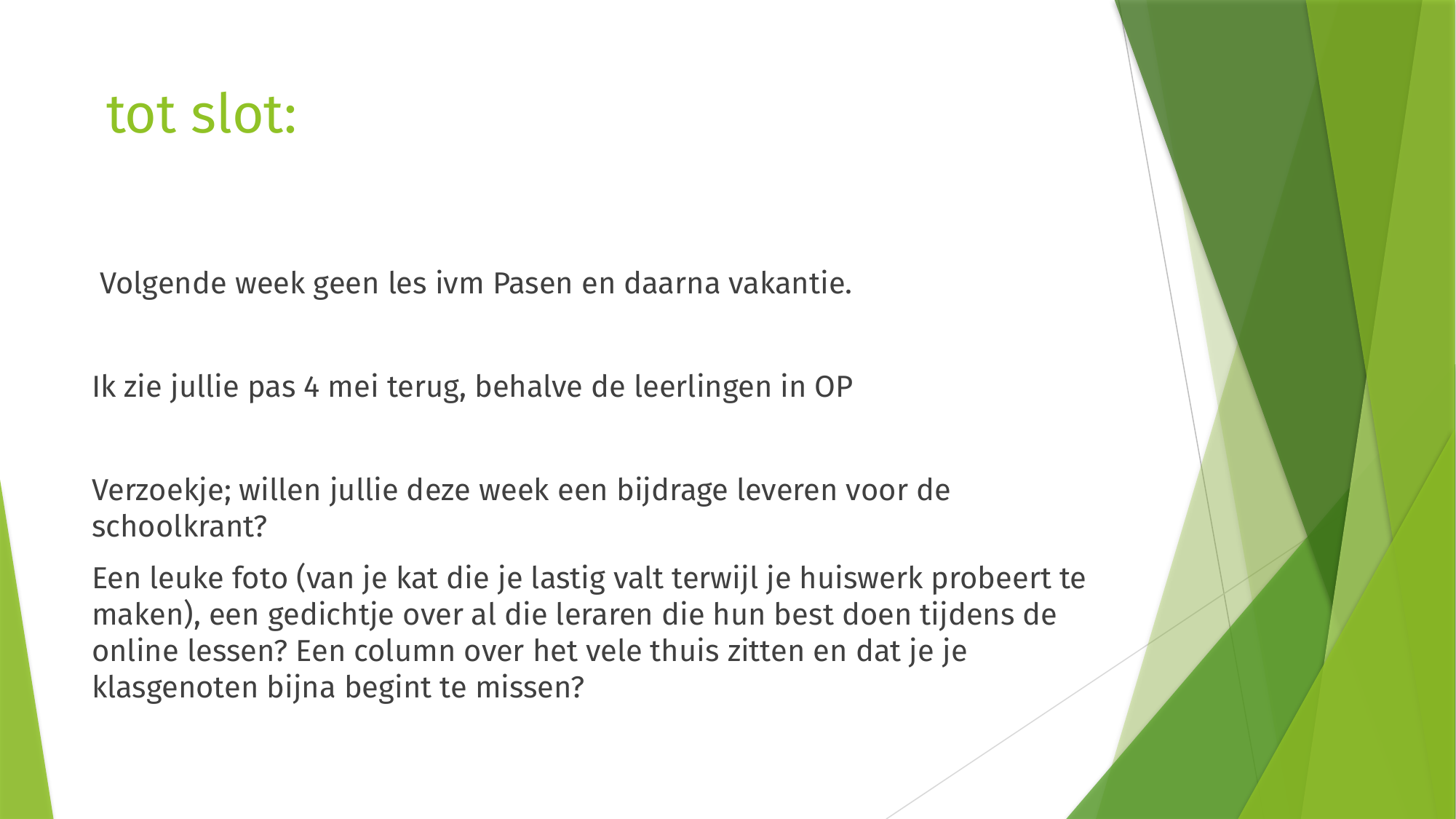

# tot slot:
 Volgende week geen les ivm Pasen en daarna vakantie.

Ik zie jullie pas 4 mei terug, behalve de leerlingen in OP

Verzoekje; willen jullie deze week een bijdrage leveren voor de schoolkrant?
Een leuke foto (van je kat die je lastig valt terwijl je huiswerk probeert te maken), een gedichtje over al die leraren die hun best doen tijdens de online lessen? Een column over het vele thuis zitten en dat je je klasgenoten bijna begint te missen?